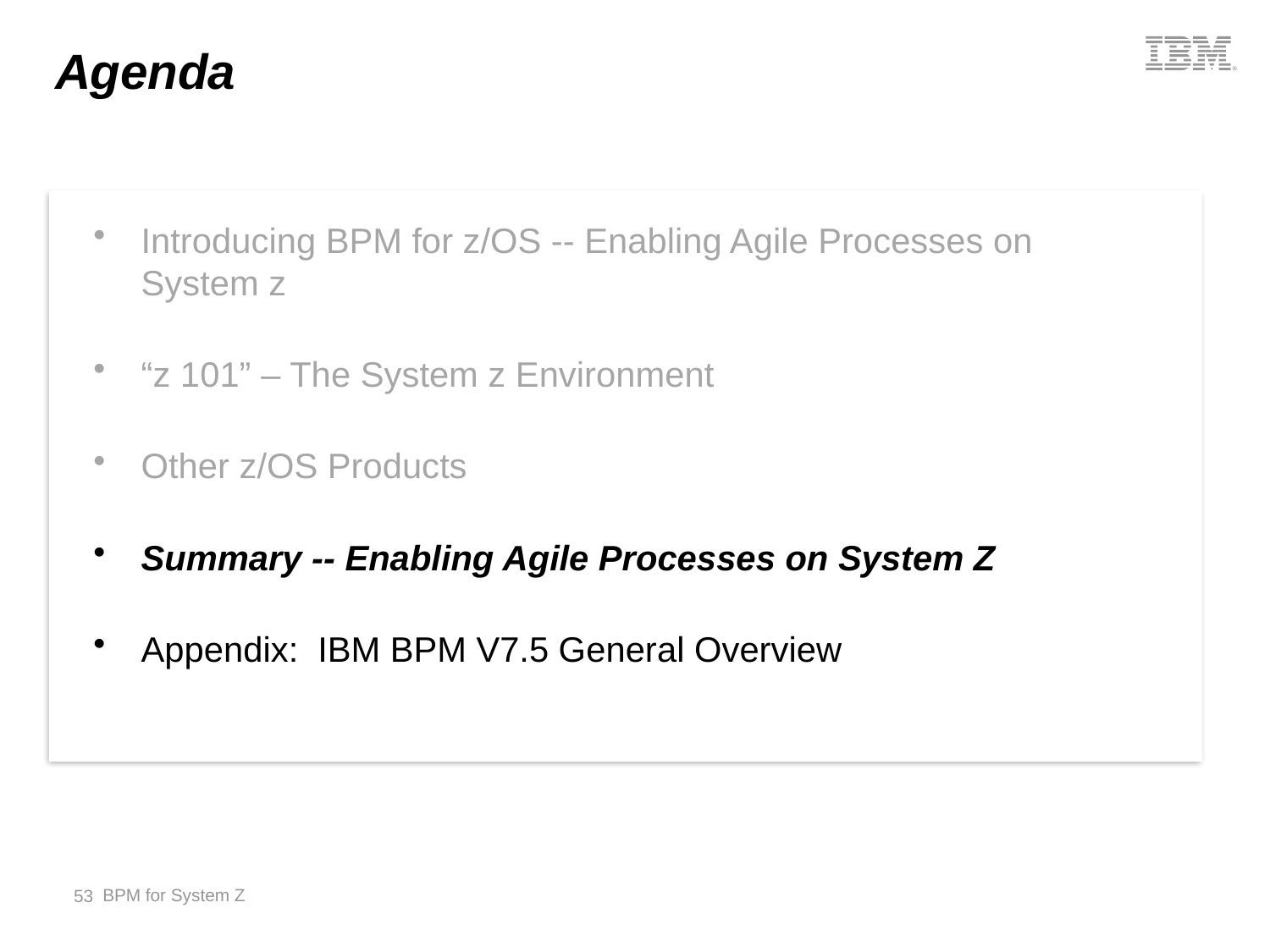

# Agenda

Introducing BPM for z/OS -- Enabling Agile Processes on System z
“z 101” – The System z Environment
Other z/OS Products
Summary -- Enabling Agile Processes on System Z
Appendix:  IBM BPM V7.5 General Overview
53